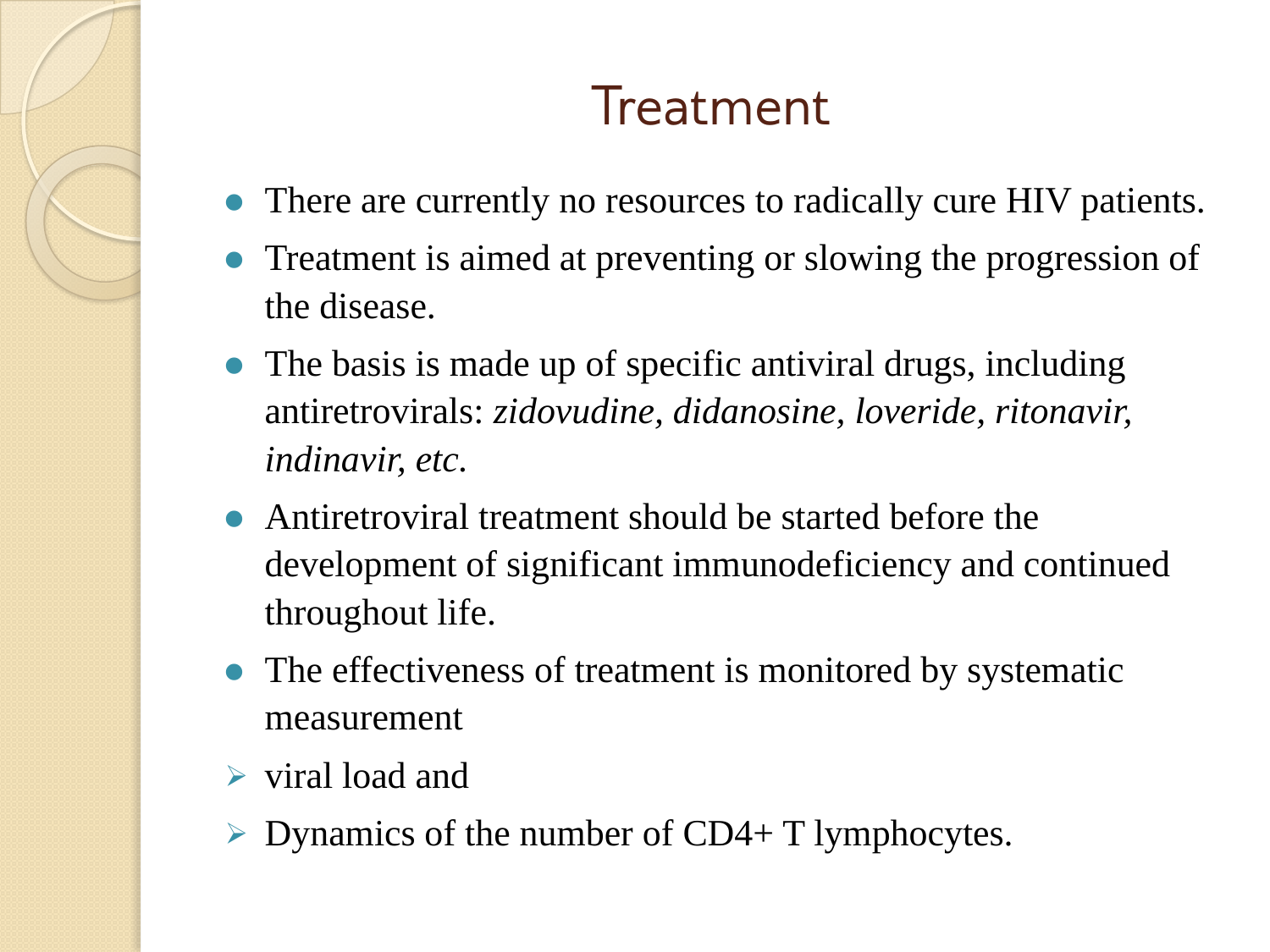

# Treatment
There are currently no resources to radically cure HIV patients.
Treatment is aimed at preventing or slowing the progression of the disease.
The basis is made up of specific antiviral drugs, including antiretrovirals: zidovudine, didanosine, loveride, ritonavir, indinavir, etc.
Antiretroviral treatment should be started before the development of significant immunodeficiency and continued throughout life.
The effectiveness of treatment is monitored by systematic measurement
viral load and
Dynamics of the number of CD4+ T lymphocytes.